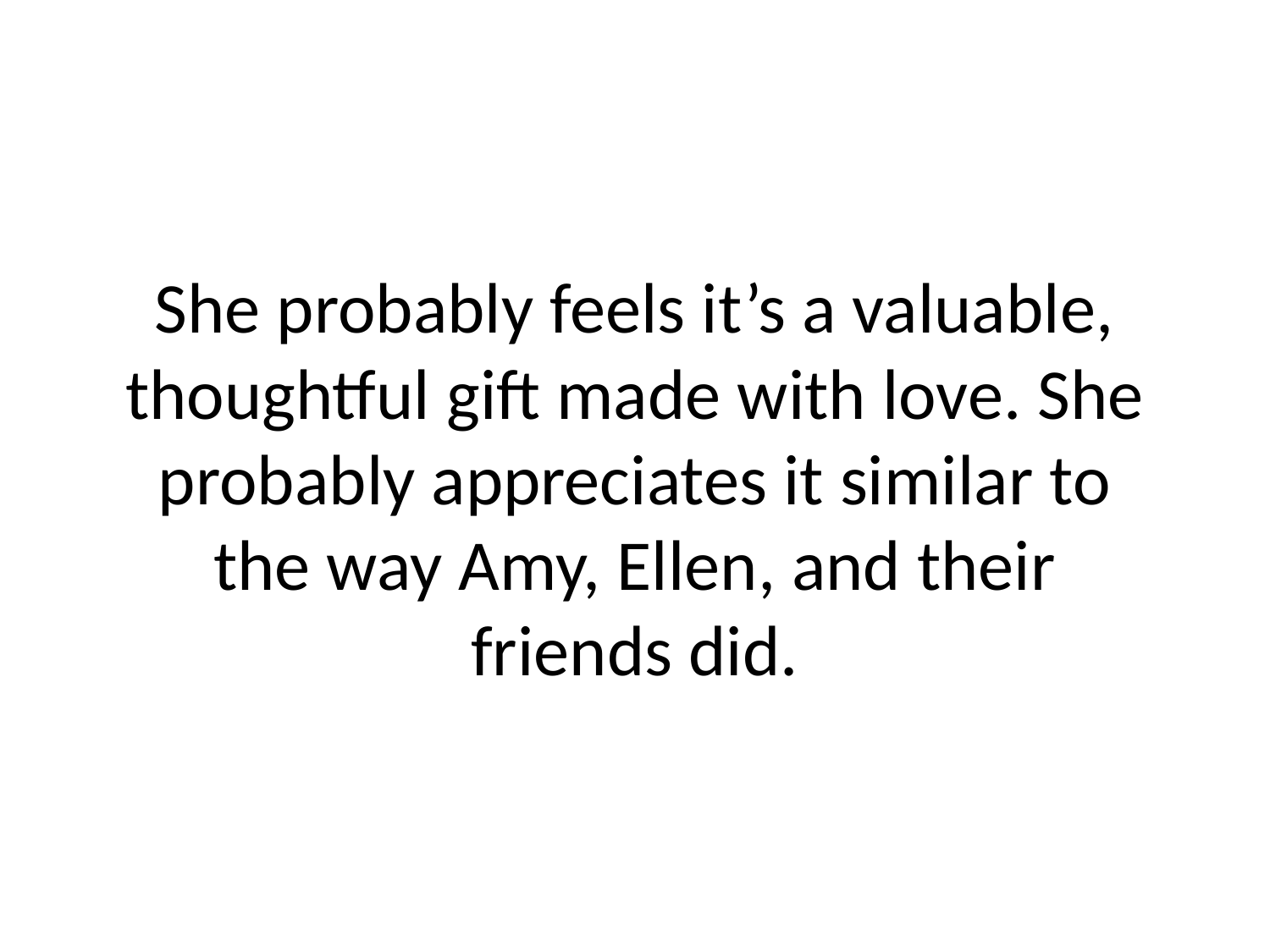

# She probably feels it’s a valuable, thoughtful gift made with love. She probably appreciates it similar to the way Amy, Ellen, and their friends did.